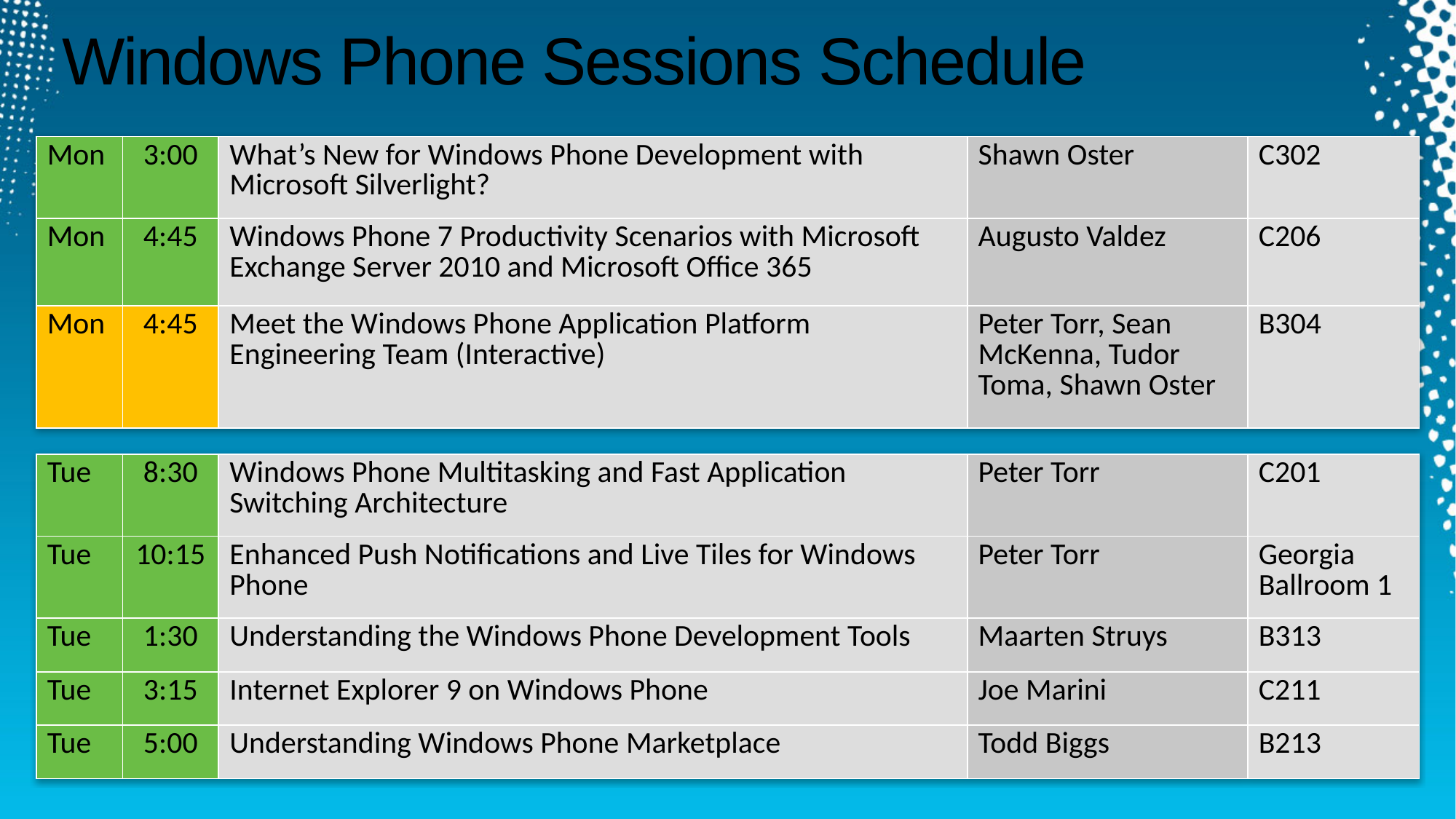

# Windows Phone Sessions Schedule
| Mon | 3:00 | What’s New for Windows Phone Development with Microsoft Silverlight? | Shawn Oster | C302 |
| --- | --- | --- | --- | --- |
| Mon | 4:45 | Windows Phone 7 Productivity Scenarios with Microsoft Exchange Server 2010 and Microsoft Office 365 | Augusto Valdez | C206 |
| Mon | 4:45 | Meet the Windows Phone Application Platform Engineering Team (Interactive) | Peter Torr, Sean McKenna, Tudor Toma, Shawn Oster | B304 |
|  |  |  |  |  |
| Tue | 8:30 | Windows Phone Multitasking and Fast Application Switching Architecture | Peter Torr | C201 |
| Tue | 10:15 | Enhanced Push Notifications and Live Tiles for Windows Phone | Peter Torr | Georgia Ballroom 1 |
| Tue | 1:30 | Understanding the Windows Phone Development Tools | Maarten Struys | B313 |
| Tue | 3:15 | Internet Explorer 9 on Windows Phone | Joe Marini | C211 |
| Tue | 5:00 | Understanding Windows Phone Marketplace | Todd Biggs | B213 |